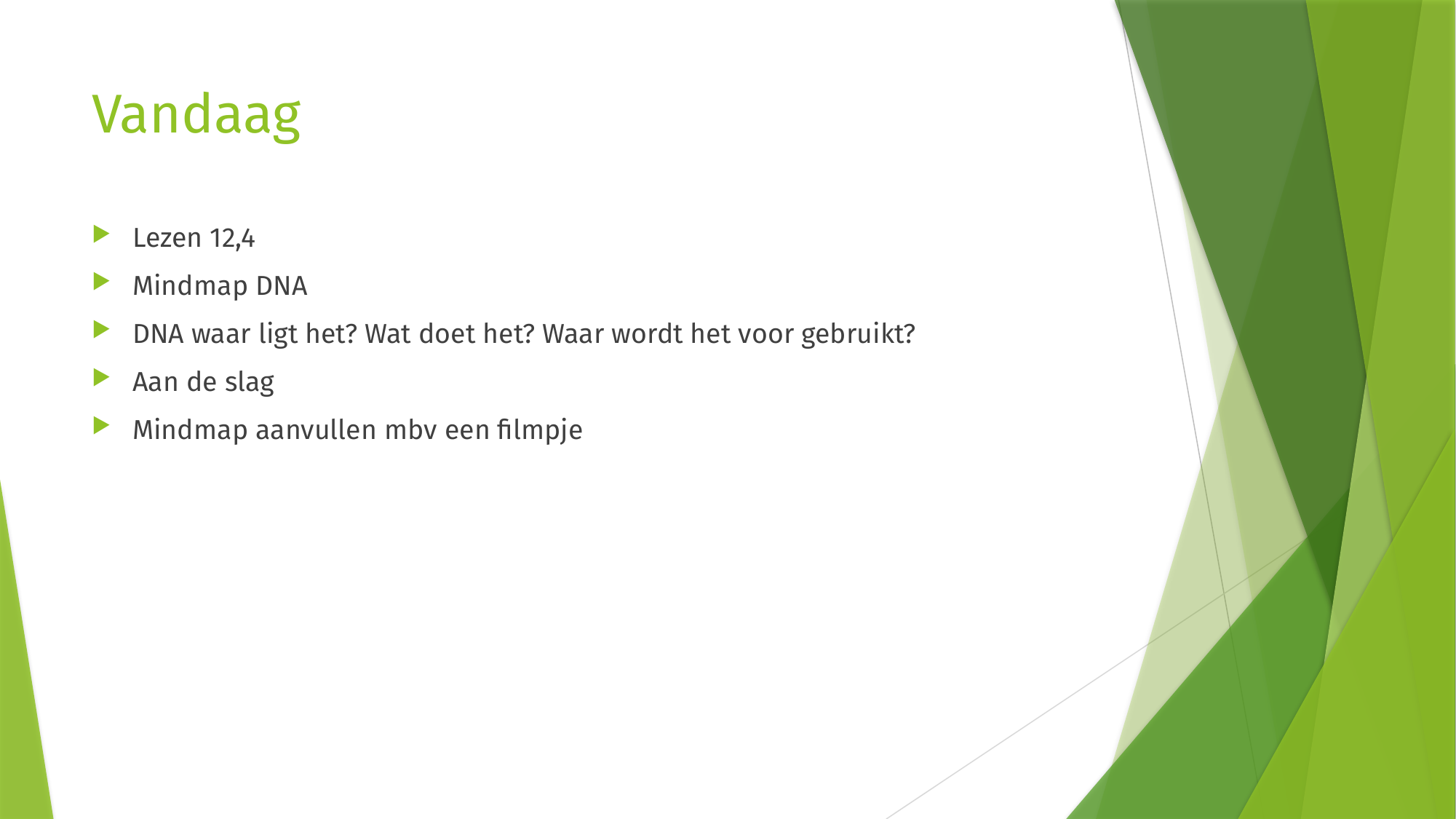

# Vandaag
Lezen 12,4
Mindmap DNA
DNA waar ligt het? Wat doet het? Waar wordt het voor gebruikt?
Aan de slag
Mindmap aanvullen mbv een filmpje